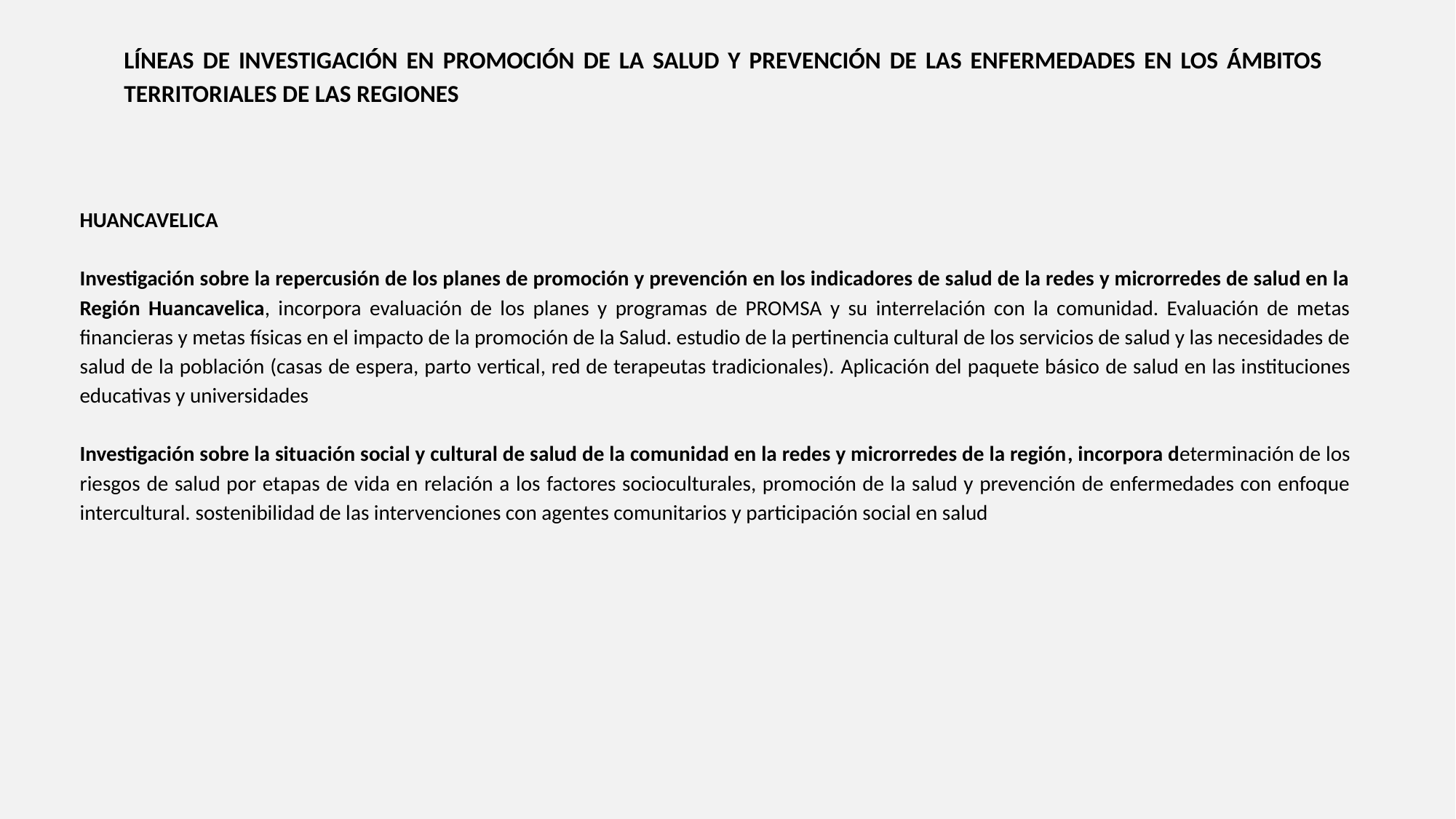

LÍNEAS DE INVESTIGACIÓN EN PROMOCIÓN DE LA SALUD Y PREVENCIÓN DE LAS ENFERMEDADES EN LOS ÁMBITOS TERRITORIALES DE LAS REGIONES
HUANCAVELICA

Investigación sobre la repercusión de los planes de promoción y prevención en los indicadores de salud de la redes y microrredes de salud en la Región Huancavelica, incorpora evaluación de los planes y programas de PROMSA y su interrelación con la comunidad. Evaluación de metas financieras y metas físicas en el impacto de la promoción de la Salud. estudio de la pertinencia cultural de los servicios de salud y las necesidades de salud de la población (casas de espera, parto vertical, red de terapeutas tradicionales). Aplicación del paquete básico de salud en las instituciones educativas y universidades

Investigación sobre la situación social y cultural de salud de la comunidad en la redes y microrredes de la región, incorpora determinación de los riesgos de salud por etapas de vida en relación a los factores socioculturales, promoción de la salud y prevención de enfermedades con enfoque intercultural. sostenibilidad de las intervenciones con agentes comunitarios y participación social en salud